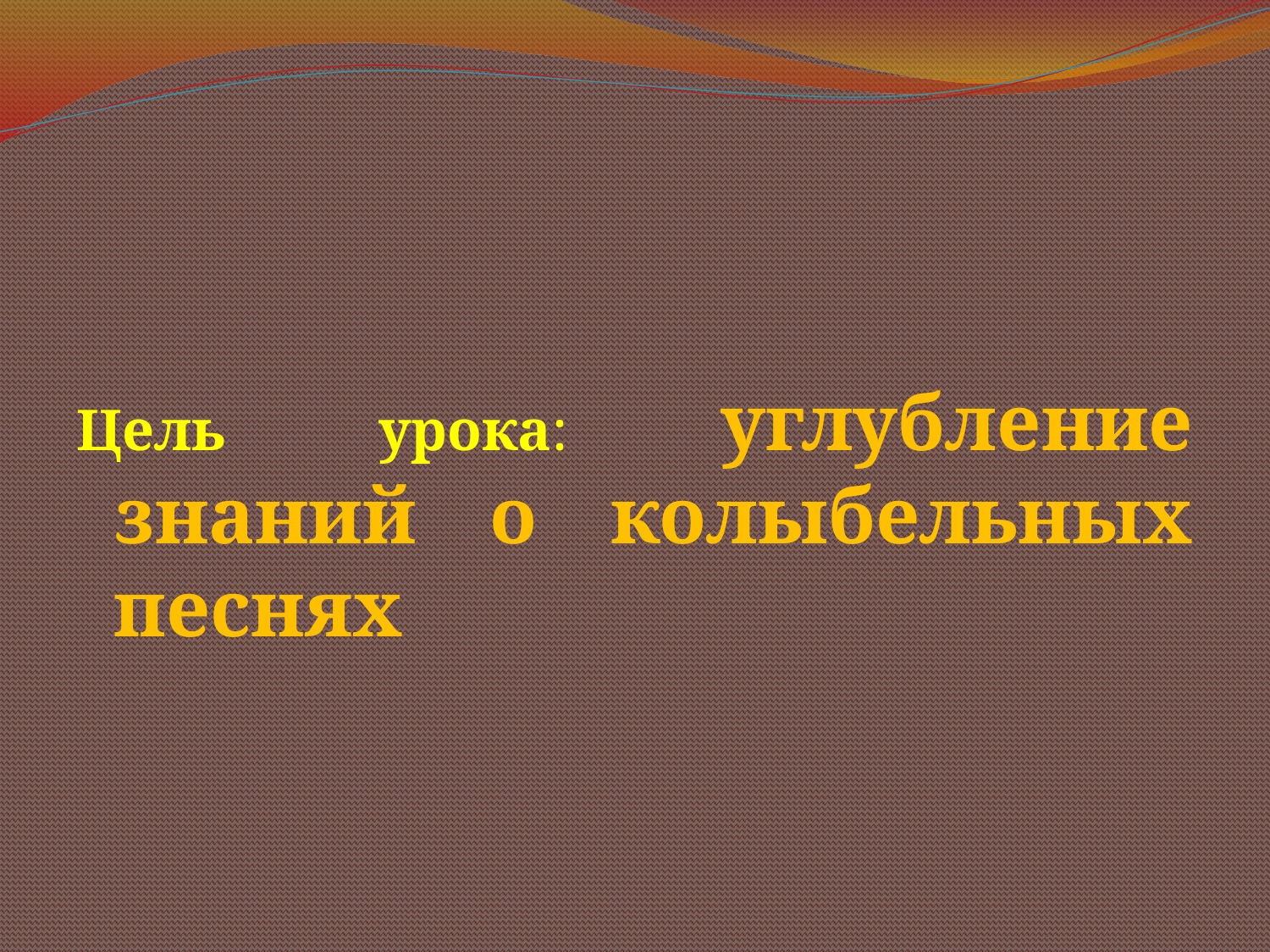

#
Цель урока: углубление знаний о колыбельных песнях